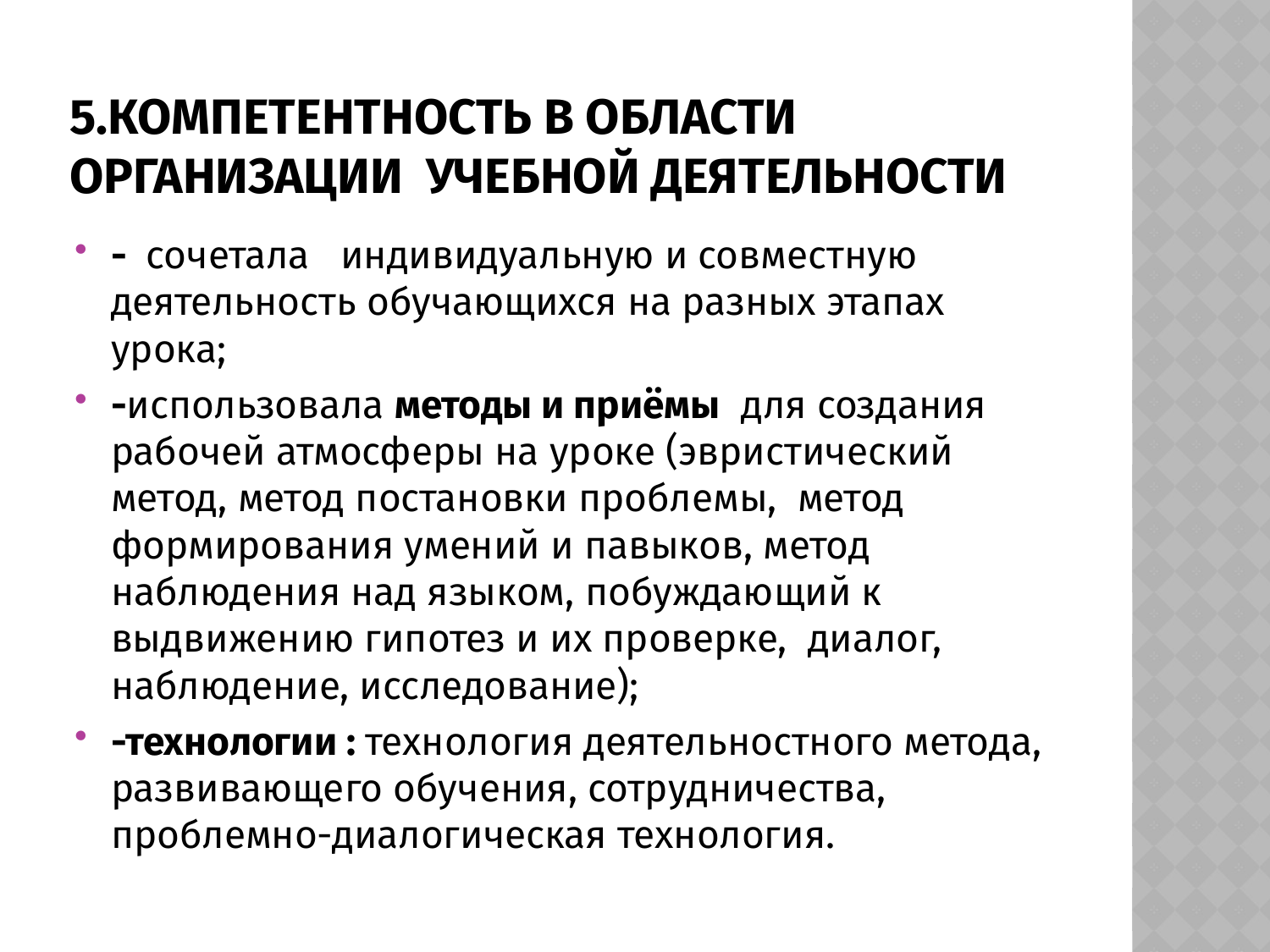

# 5.Компетентность в области  организации  учебной деятельности
-  сочетала   индивидуальную и совместную деятельность обучающихся на разных этапах урока;
-использовала методы и приёмы  для создания рабочей атмосферы на уроке (эвристический метод, метод постановки проблемы,  метод формирования умений и павыков, метод наблюдения над языком, побуждающий к выдвижению гипотез и их проверке,  диалог, наблюдение, исследование);
-технологии : технология деятельностного метода, развивающего обучения, сотрудничества,  проблемно-диалогическая технология.